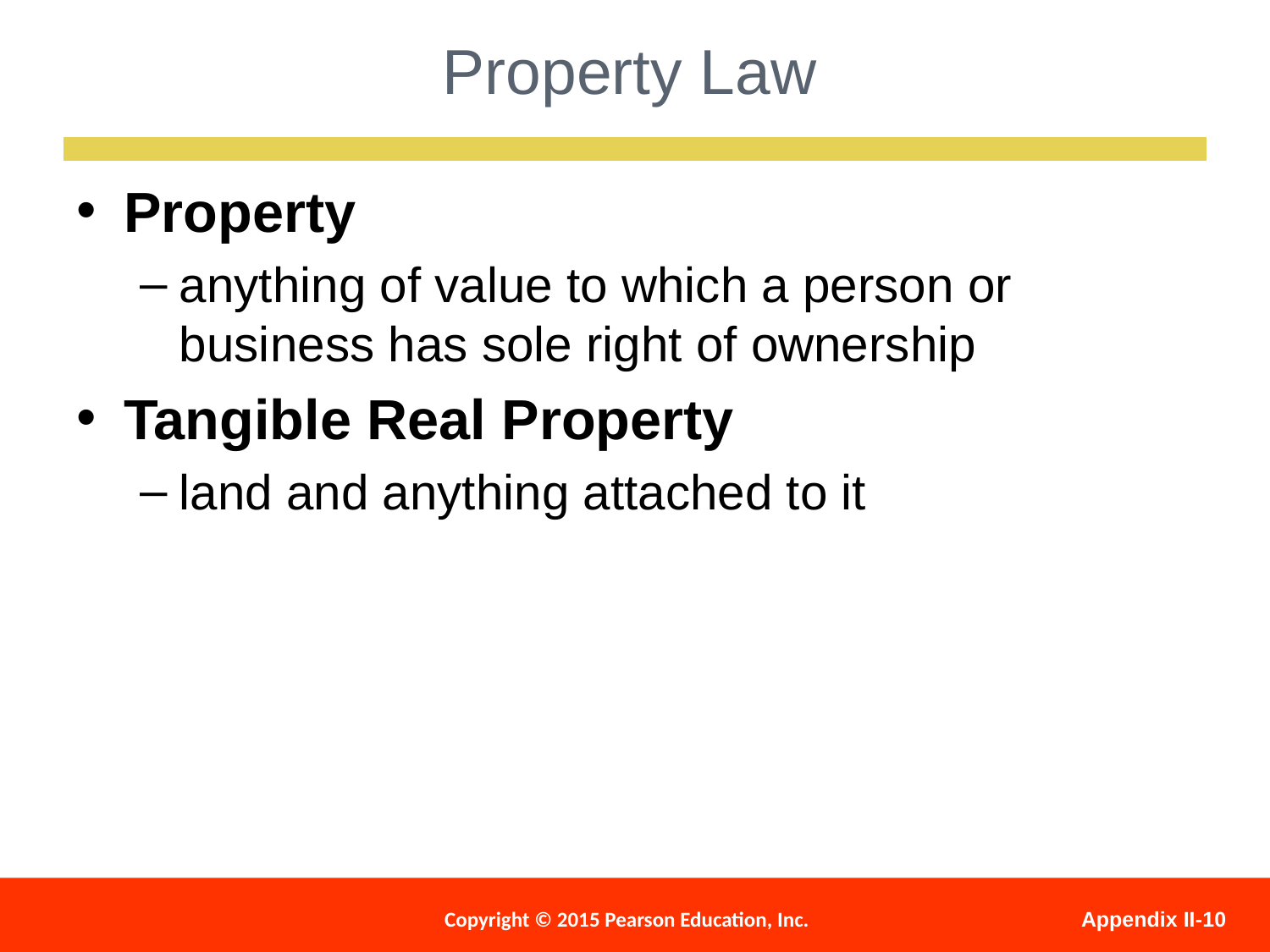

Property Law
Property
anything of value to which a person or business has sole right of ownership
Tangible Real Property
land and anything attached to it